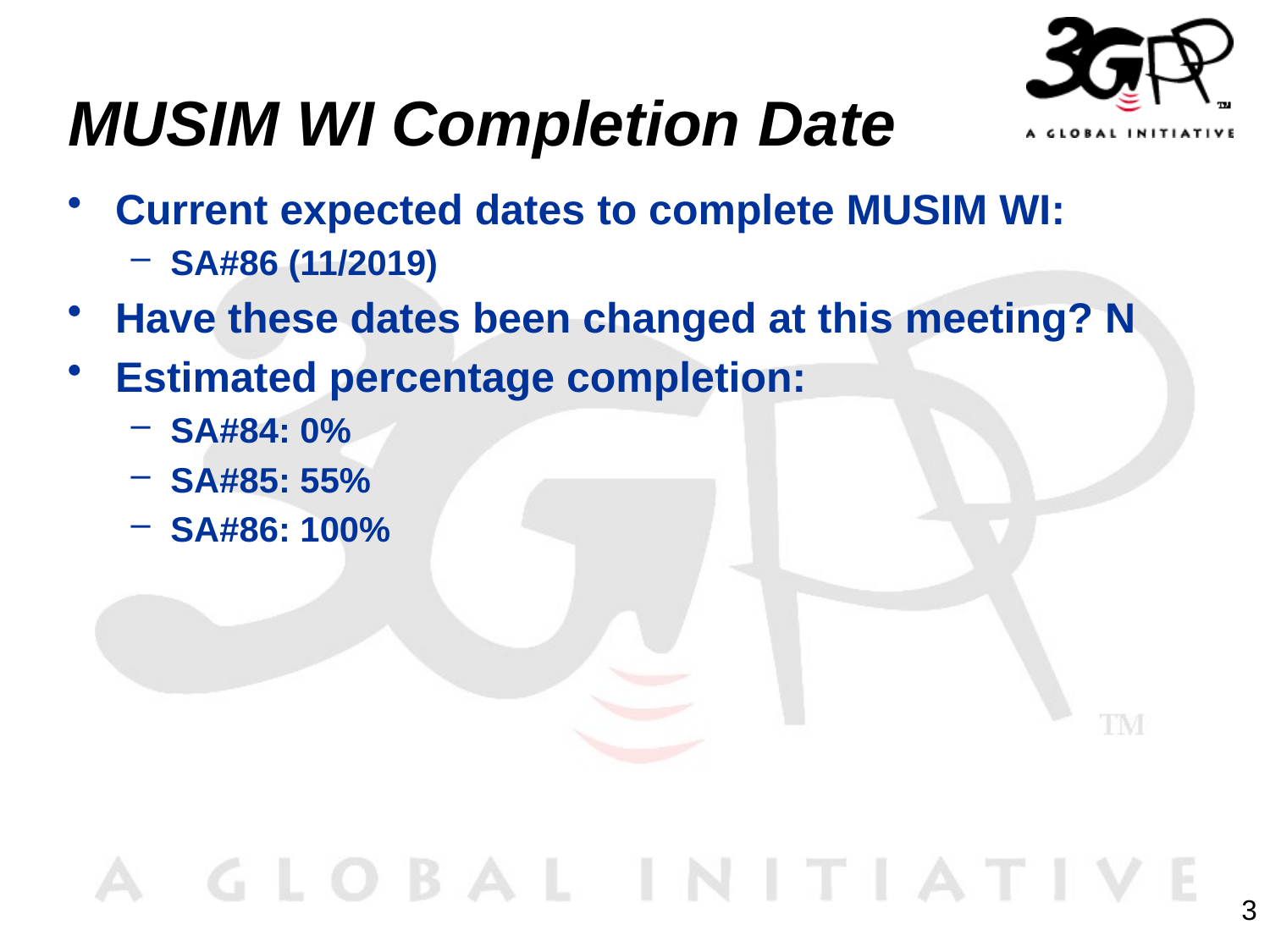

# MUSIM WI Completion Date
Current expected dates to complete MUSIM WI:
SA#86 (11/2019)
Have these dates been changed at this meeting? N
Estimated percentage completion:
SA#84: 0%
SA#85: 55%
SA#86: 100%

3